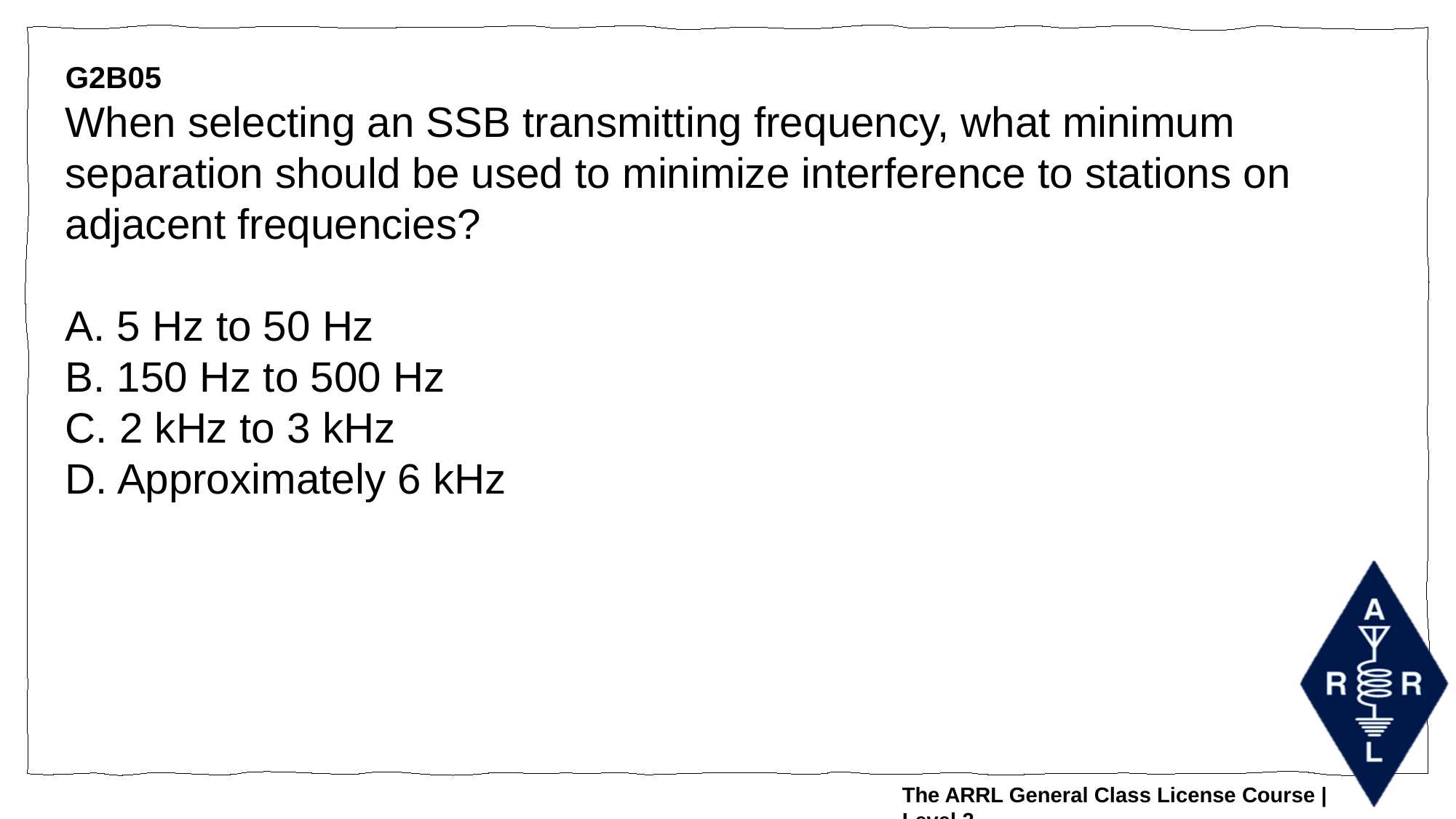

G2B05
When selecting an SSB transmitting frequency, what minimum separation should be used to minimize interference to stations on adjacent frequencies?

A. 5 Hz to 50 Hz
B. 150 Hz to 500 Hz
C. 2 kHz to 3 kHz
D. Approximately 6 kHz